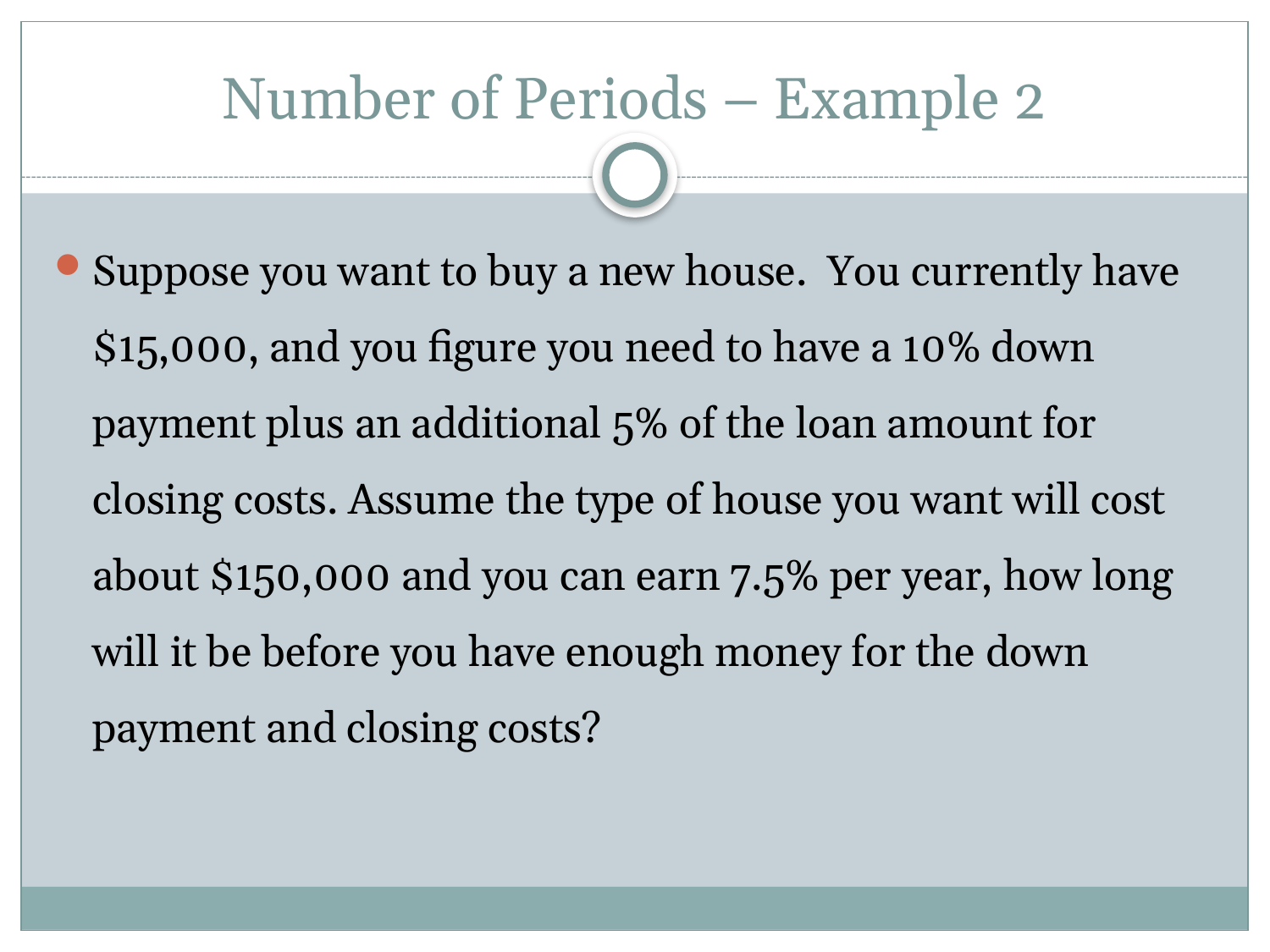

# Number of Periods – Example 2
Suppose you want to buy a new house.  You currently have $15,000, and you figure you need to have a 10% down payment plus an additional 5% of the loan amount for closing costs. Assume the type of house you want will cost about $150,000 and you can earn 7.5% per year, how long will it be before you have enough money for the down payment and closing costs?